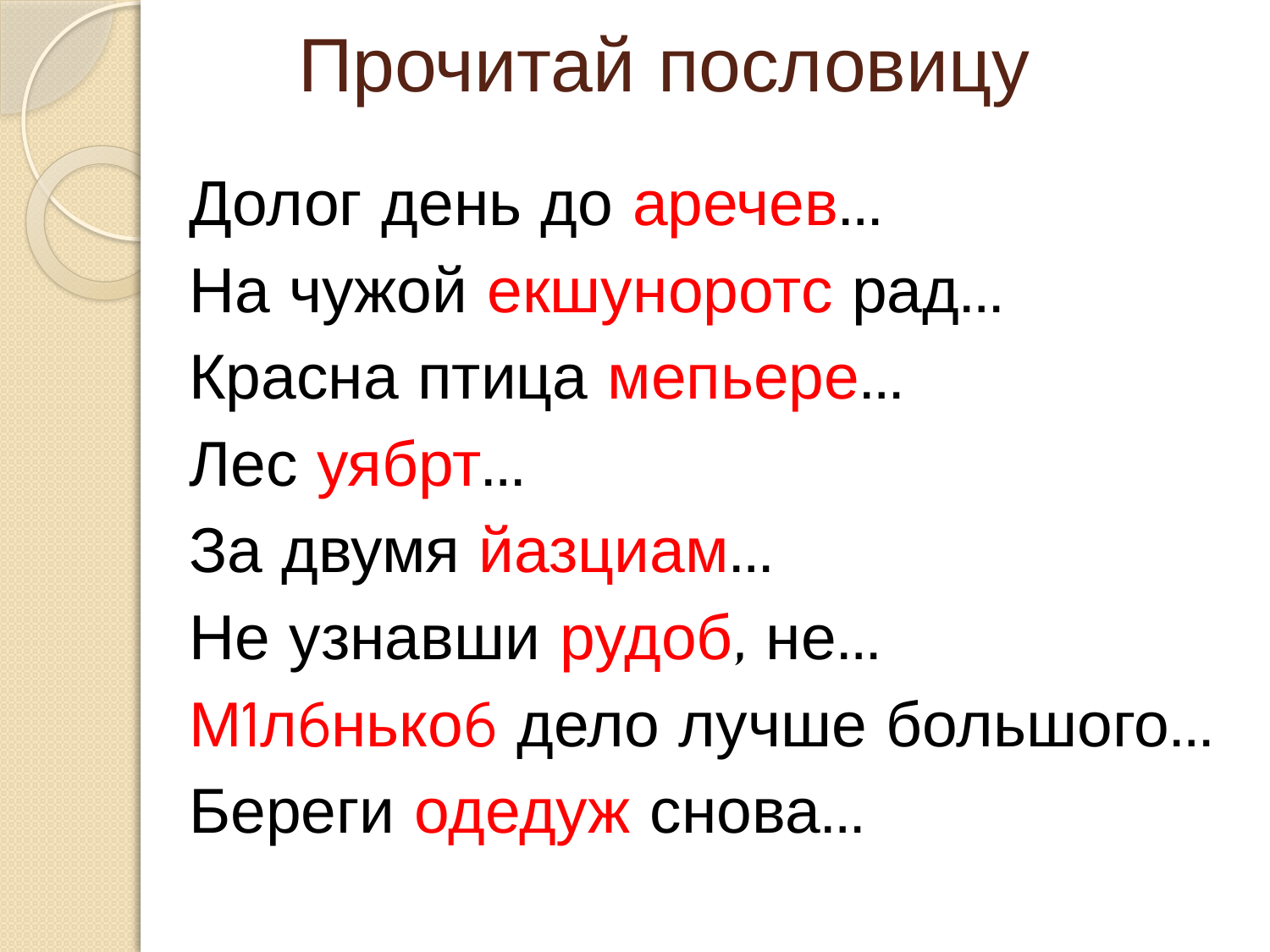

# Прочитай пословицу
Долог день до аречев…
На чужой екшуноротс рад…
Красна птица мепьере…
Лес уябрт…
За двумя йазциам…
Не узнавши рудоб, не…
М1л6нько6 дело лучше большого…
Береги одедуж снова…